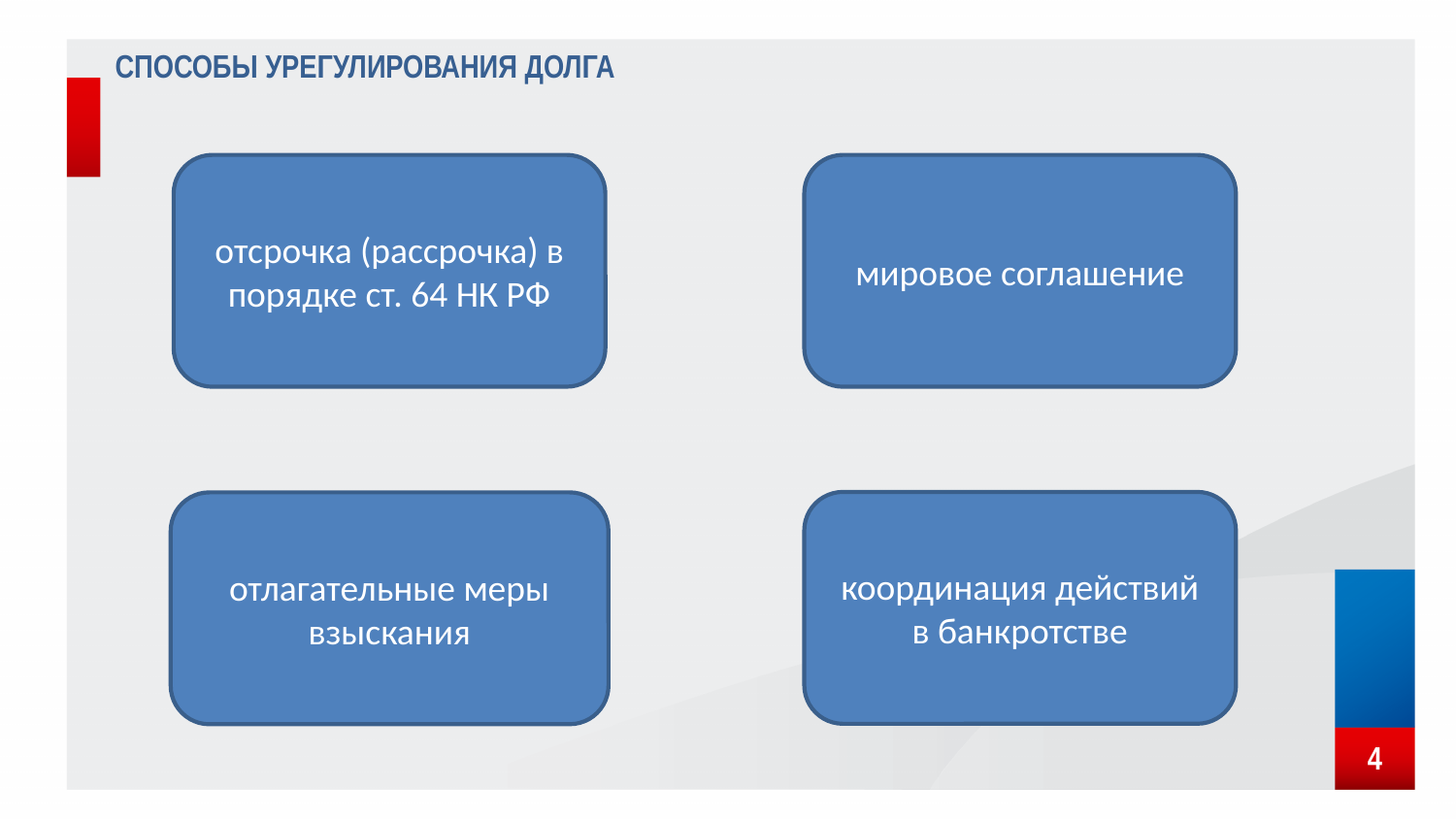

СПОСОБЫ УРЕГУЛИРОВАНИЯ ДОЛГА
отсрочка (рассрочка) в порядке ст. 64 НК РФ
мировое соглашение
координация действий в банкротстве
отлагательные меры взыскания
4